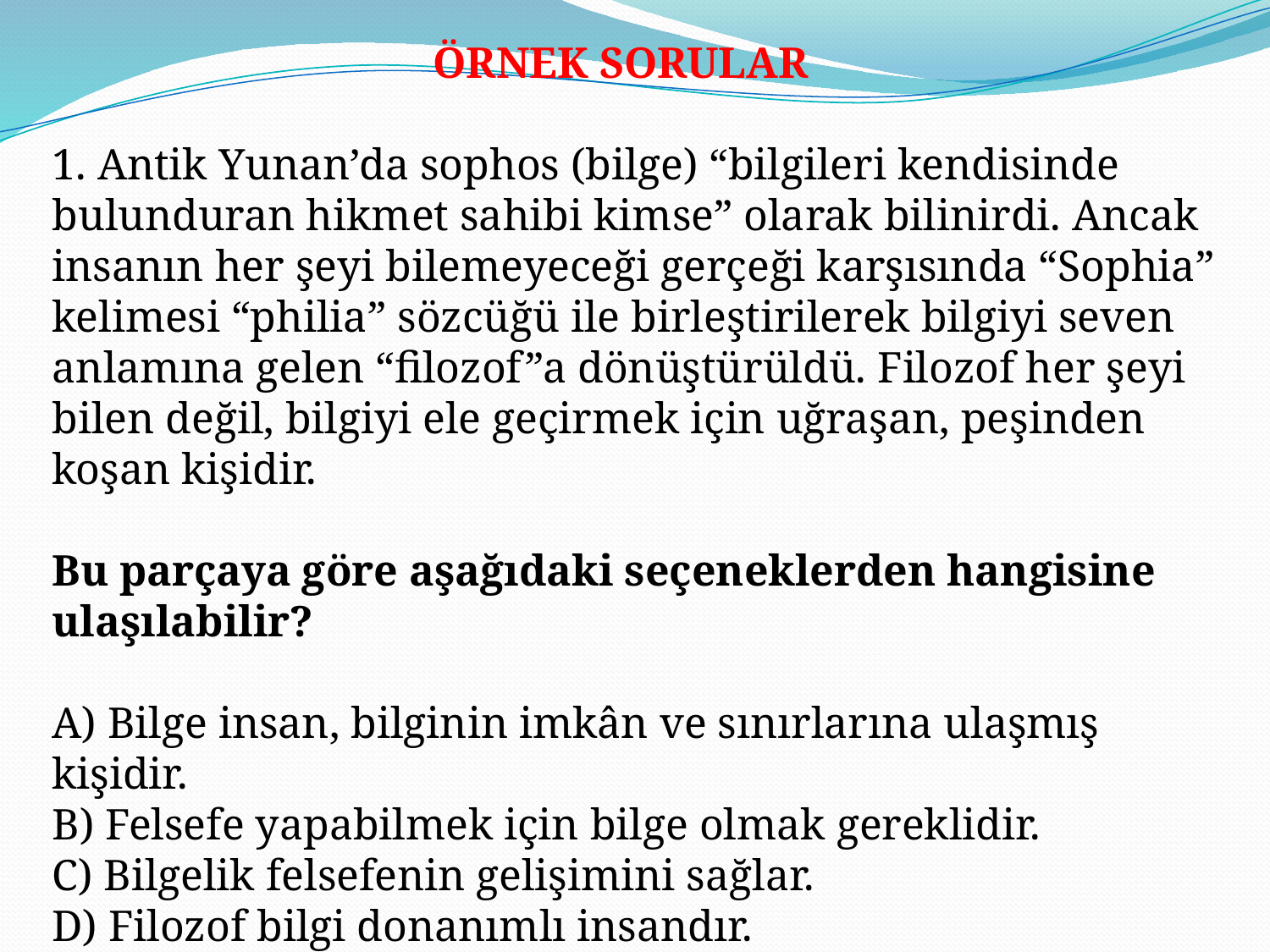

ÖRNEK SORULAR

1. Antik Yunan’da sophos (bilge) “bilgileri kendisinde bulunduran hikmet sahibi kimse” olarak bilinirdi. Ancak insanın her şeyi bilemeyeceği gerçeği karşısında “Sophia” kelimesi “philia” sözcüğü ile birleştirilerek bilgiyi seven anlamına gelen “filozof”a dönüştürüldü. Filozof her şeyi bilen değil, bilgiyi ele geçirmek için uğraşan, peşinden koşan kişidir.

Bu parçaya göre aşağıdaki seçeneklerden hangisine ulaşılabilir?

A) Bilge insan, bilginin imkân ve sınırlarına ulaşmış kişidir.
B) Felsefe yapabilmek için bilge olmak gereklidir.
C) Bilgelik felsefenin gelişimini sağlar.
D) Filozof bilgi donanımlı insandır.
E) Felsefe bilgeliğe ulaşma çabasıdır.